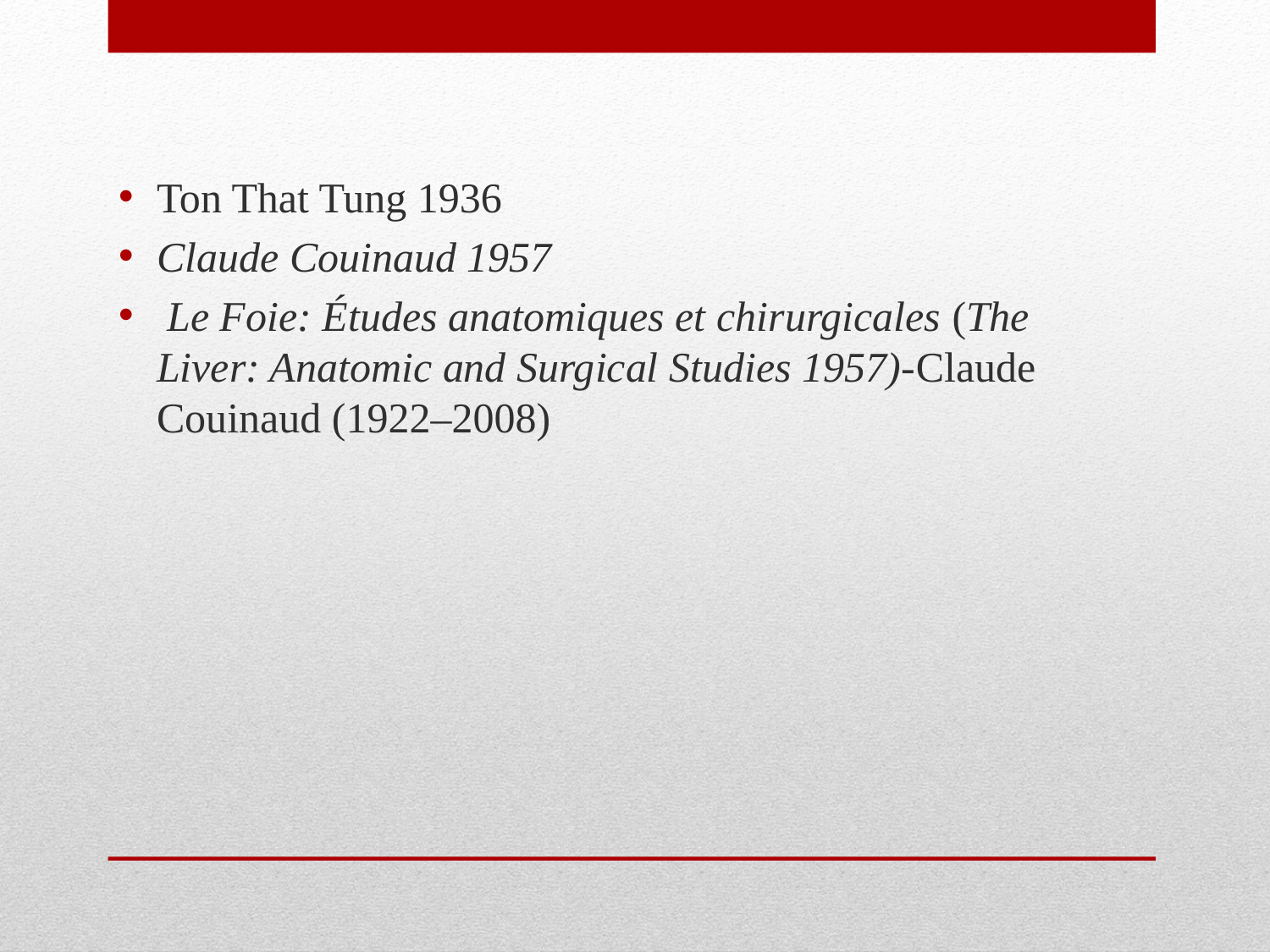

Ton That Tung 1936
Claude Couinaud 1957
 Le Foie: Études anatomiques et chirurgicales (The Liver: Anatomic and Surgical Studies 1957)-Claude Couinaud (1922–2008)

#